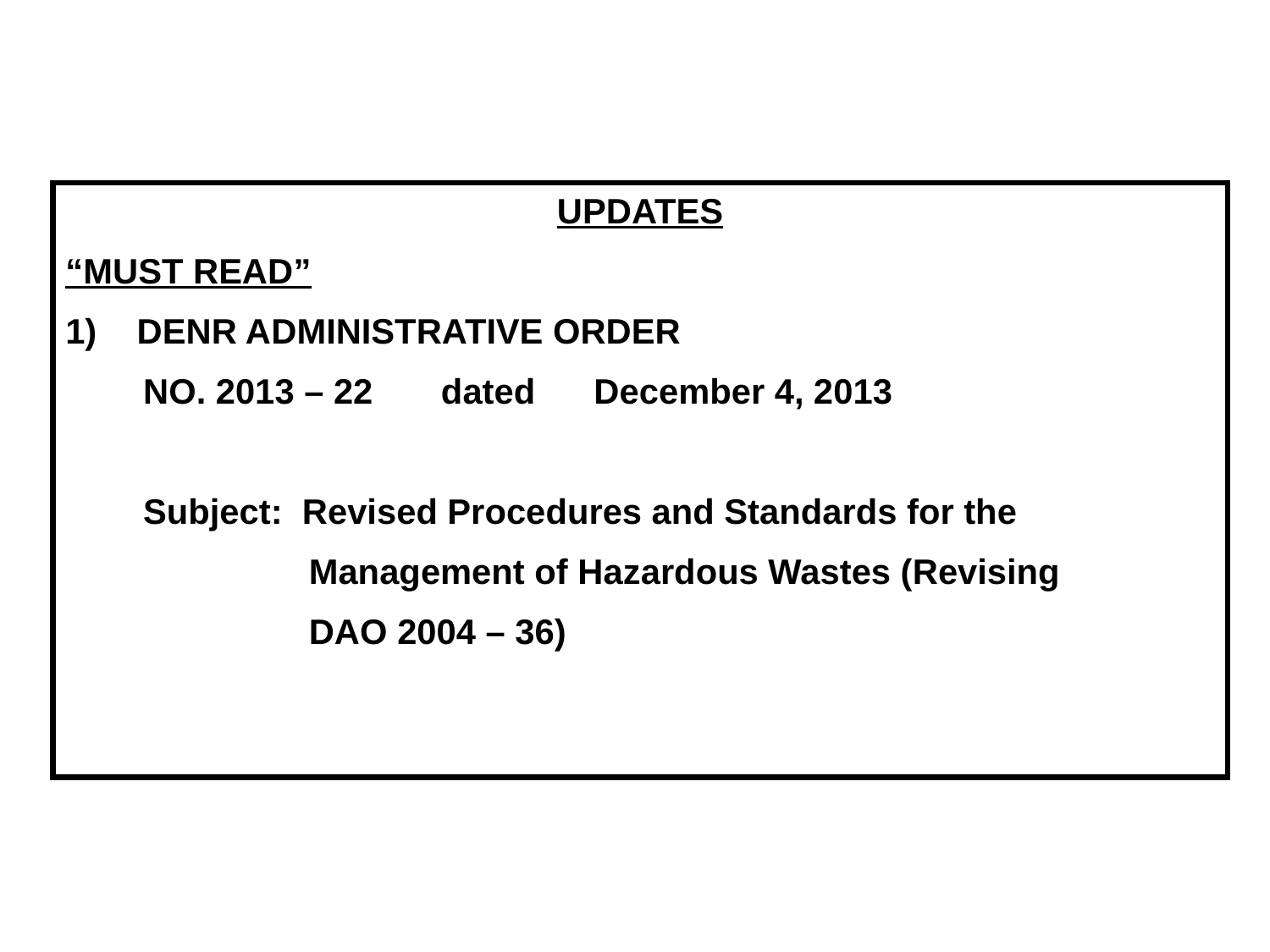

UPDATES
“MUST READ”
DENR ADMINISTRATIVE ORDER
        NO. 2013 – 22       dated      December 4, 2013

        Subject:  Revised Procedures and Standards for the
                         Management of Hazardous Wastes (Revising
                         DAO 2004 – 36)